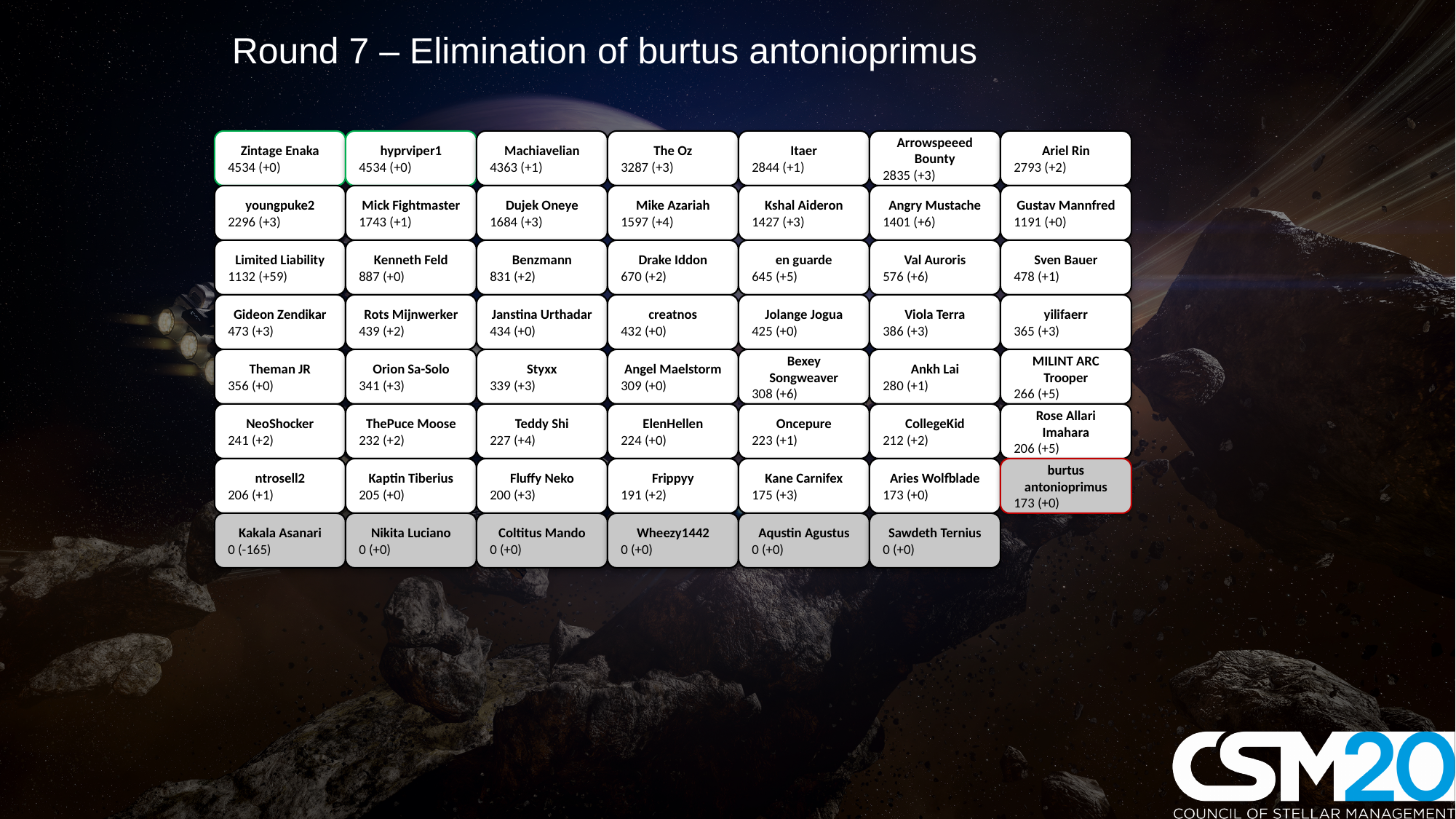

Round 7 – Elimination of burtus antonioprimus
Zintage Enaka
4534 (+0)
hyprviper1
4534 (+0)
Machiavelian
4363 (+1)
The Oz
3287 (+3)
Itaer
2844 (+1)
Arrowspeeed Bounty
2835 (+3)
Ariel Rin
2793 (+2)
youngpuke2
2296 (+3)
Mick Fightmaster
1743 (+1)
Dujek Oneye
1684 (+3)
Mike Azariah
1597 (+4)
Kshal Aideron
1427 (+3)
Angry Mustache
1401 (+6)
Gustav Mannfred
1191 (+0)
Limited Liability
1132 (+59)
Kenneth Feld
887 (+0)
Benzmann
831 (+2)
Drake Iddon
670 (+2)
en guarde
645 (+5)
Val Auroris
576 (+6)
Sven Bauer
478 (+1)
Gideon Zendikar
473 (+3)
Rots Mijnwerker
439 (+2)
Janstina Urthadar
434 (+0)
creatnos
432 (+0)
Jolange Jogua
425 (+0)
Viola Terra
386 (+3)
yilifaerr
365 (+3)

Theman JR
356 (+0)
Orion Sa-Solo
341 (+3)
Styxx
339 (+3)
Angel Maelstorm
309 (+0)
Bexey Songweaver
308 (+6)
Ankh Lai
280 (+1)
MILINT ARC Trooper
266 (+5)
NeoShocker
241 (+2)
ThePuce Moose
232 (+2)
Teddy Shi
227 (+4)
ElenHellen
224 (+0)
Oncepure
223 (+1)
CollegeKid
212 (+2)
Rose Allari Imahara
206 (+5)
ntrosell2
206 (+1)
Kaptin Tiberius
205 (+0)
Fluffy Neko
200 (+3)
Frippyy
191 (+2)
Kane Carnifex
175 (+3)
Aries Wolfblade
173 (+0)
burtus antonioprimus
173 (+0)
Kakala Asanari
0 (-165)
Nikita Luciano
0 (+0)
Coltitus Mando
0 (+0)
Wheezy1442
0 (+0)
Aqustin Agustus
0 (+0)
Sawdeth Ternius
0 (+0)
#